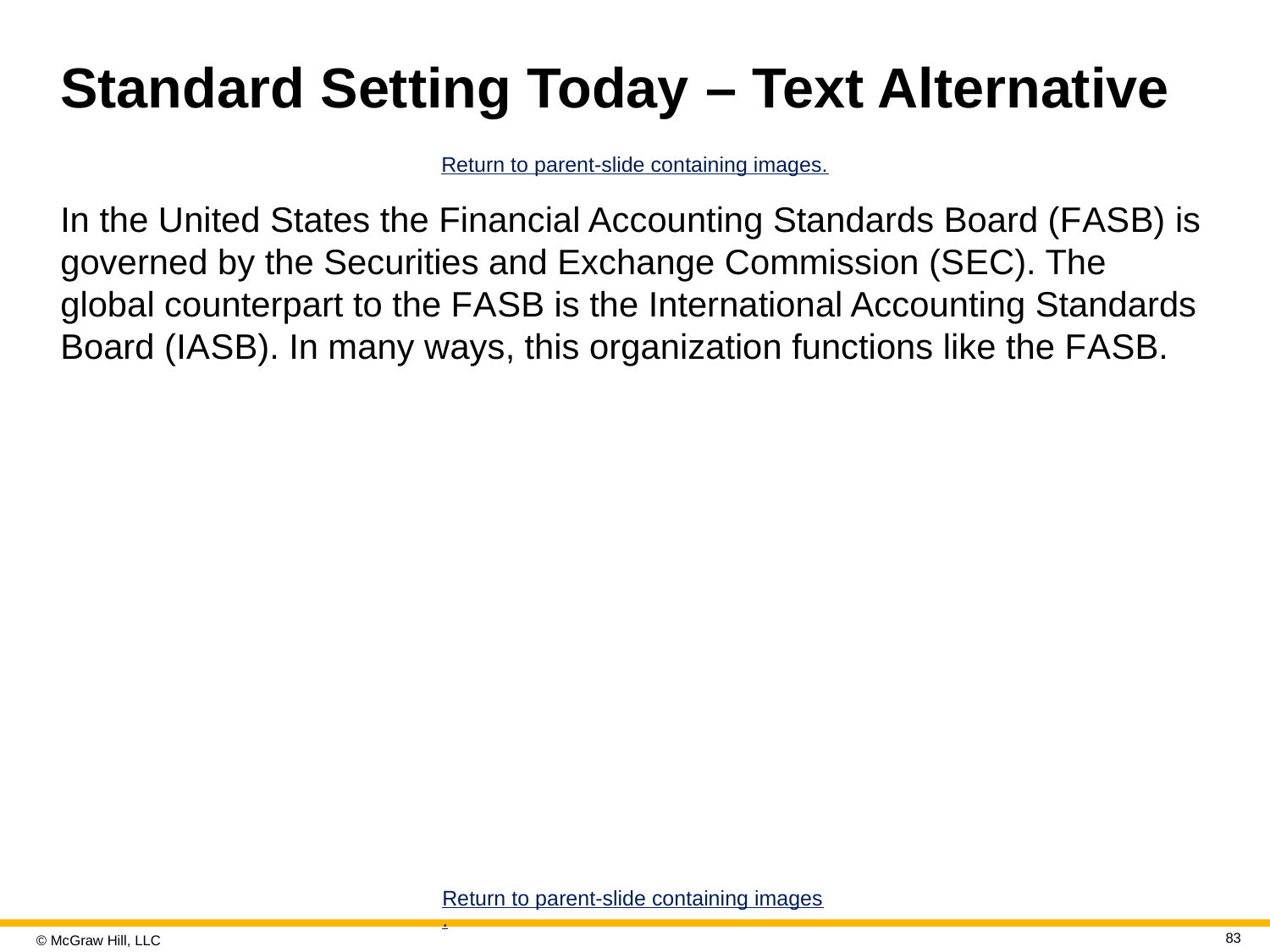

# Standard Setting Today – Text Alternative
Return to parent-slide containing images.
In the United States the Financial Accounting Standards Board (F A S B) is governed by the Securities and Exchange Commission (S E C). The global counterpart to the F A S B is the International Accounting Standards Board (I A S B). In many ways, this organization functions like the F A S B.
Return to parent-slide containing images.
83